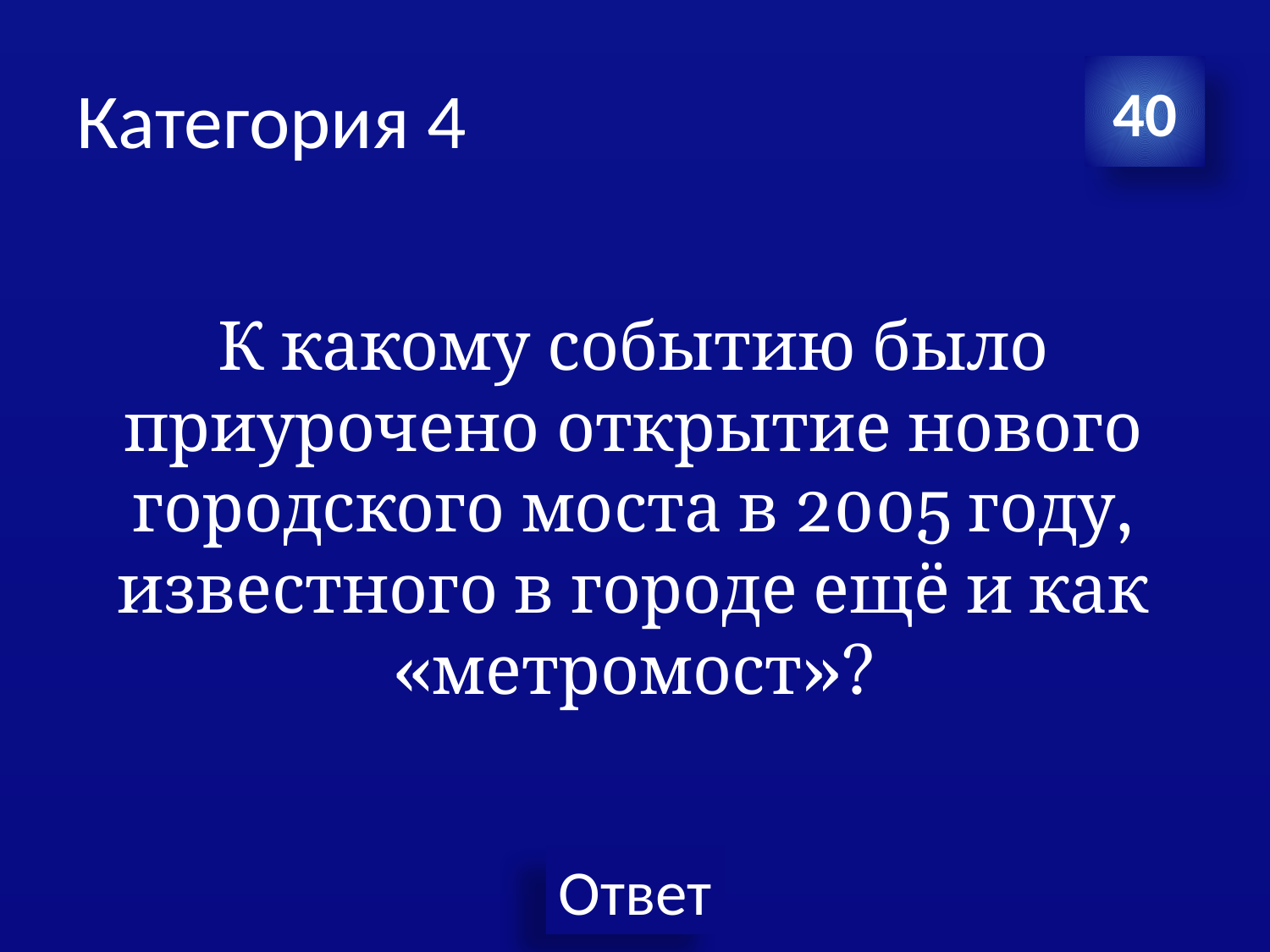

# Категория 4
40
К какому событию было приурочено открытие нового городского моста в 2005 году, известного в городе ещё и как «метромост»?